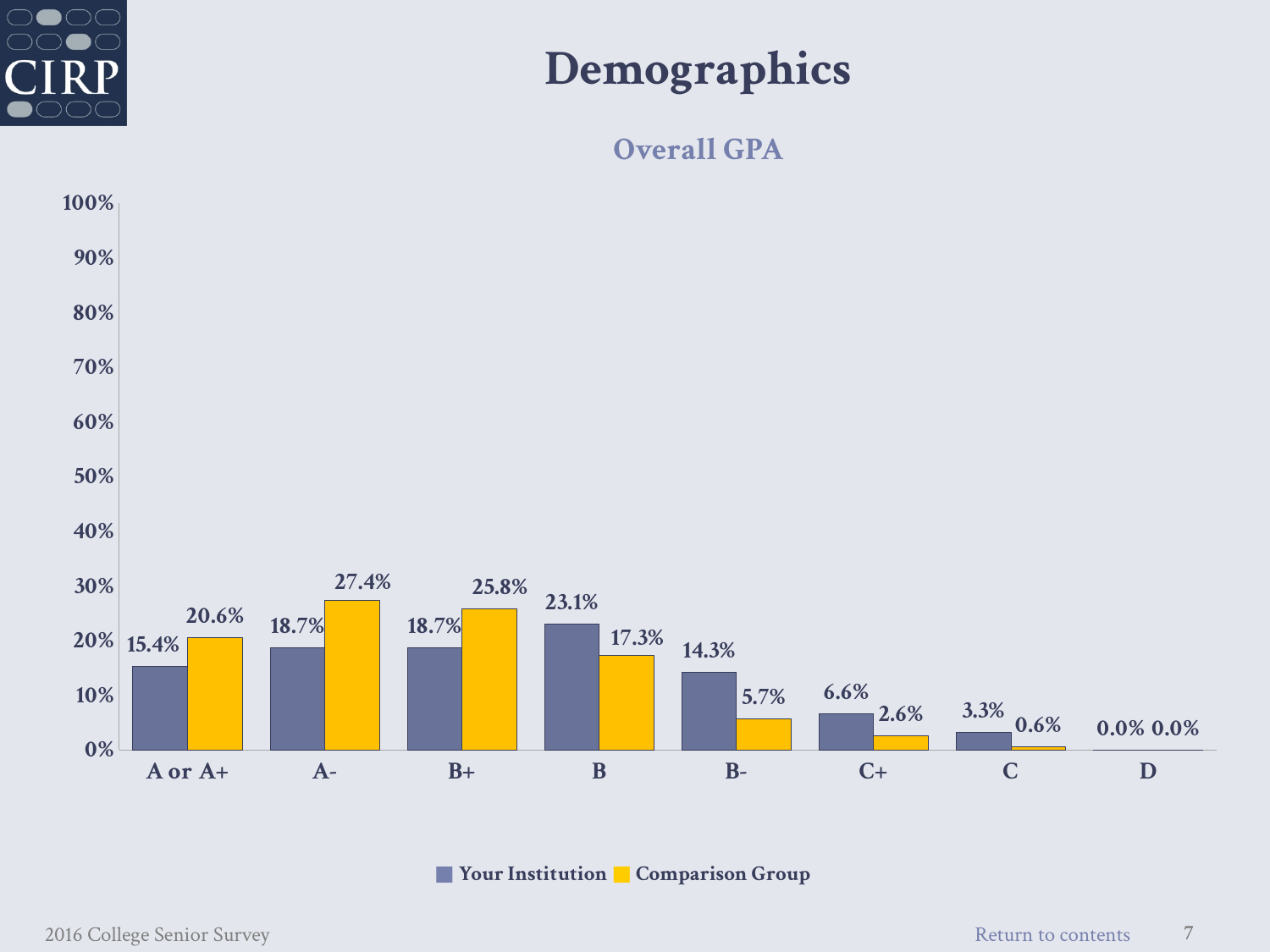

Demographics
Overall GPA

### Chart

| Category | comparison | your institution |
|---|---|---|
| A or A+ | 0.154 | 0.206 |
| A- | 0.187 | 0.274 |
| B+ | 0.187 | 0.258 |
| B | 0.231 | 0.173 |
| B- | 0.143 | 0.057 |
| C+ | 0.066 | 0.026 |
| C | 0.033 | 0.006 |
| D | 0.0 | 0.0 |
■ Your Institution ■ Comparison Group
2016 College Senior Survey
7
7